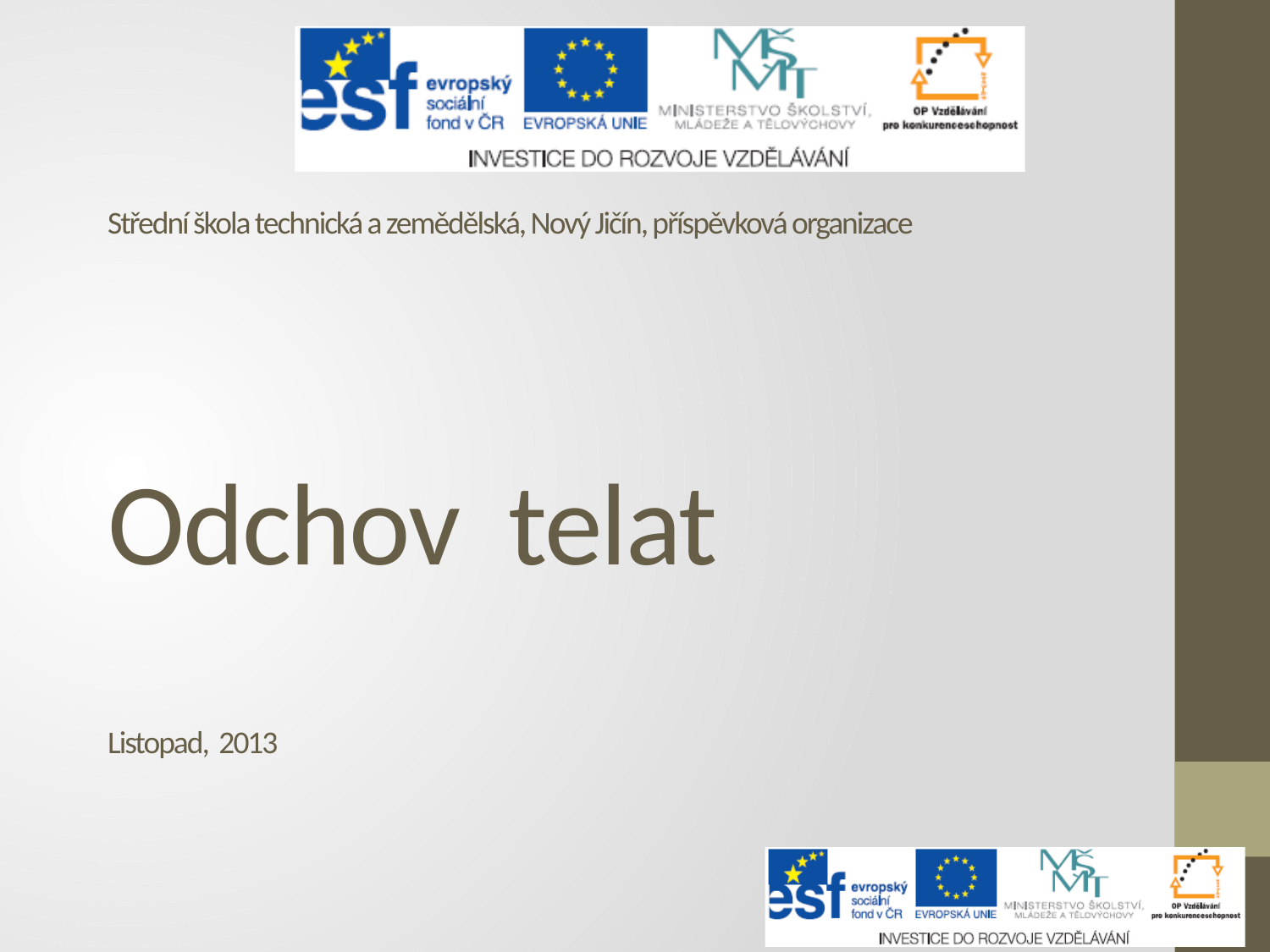

Střední škola technická a zemědělská, Nový Jičín, příspěvková organizace
# Odchov  telat
Listopad,  2013